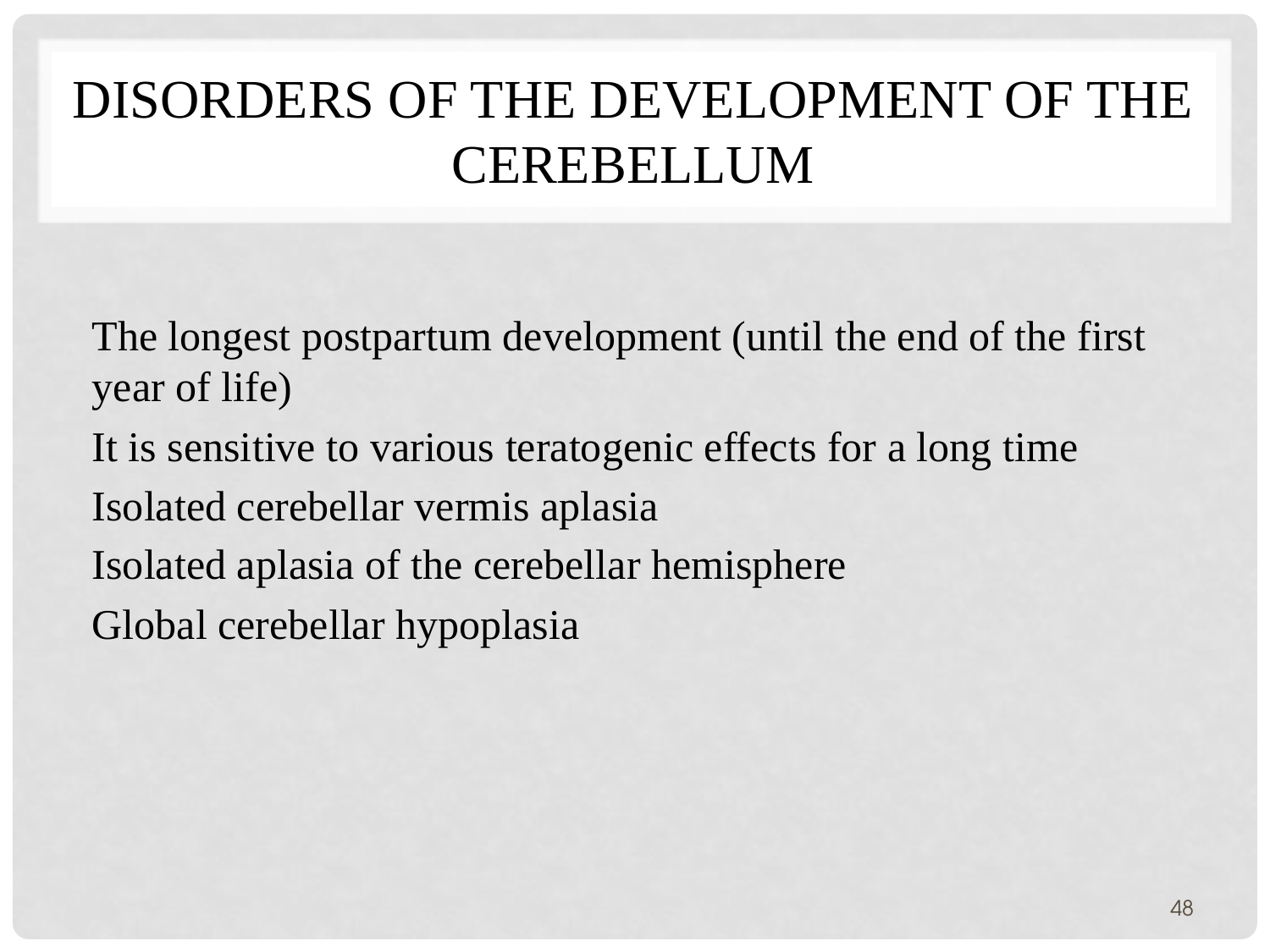

# Disorders of the development of the cerebellum

The longest postpartum development (until the end of the first year of life)
It is sensitive to various teratogenic effects for a long time
Isolated cerebellar vermis aplasia
Isolated aplasia of the cerebellar hemisphere
Global cerebellar hypoplasia
48